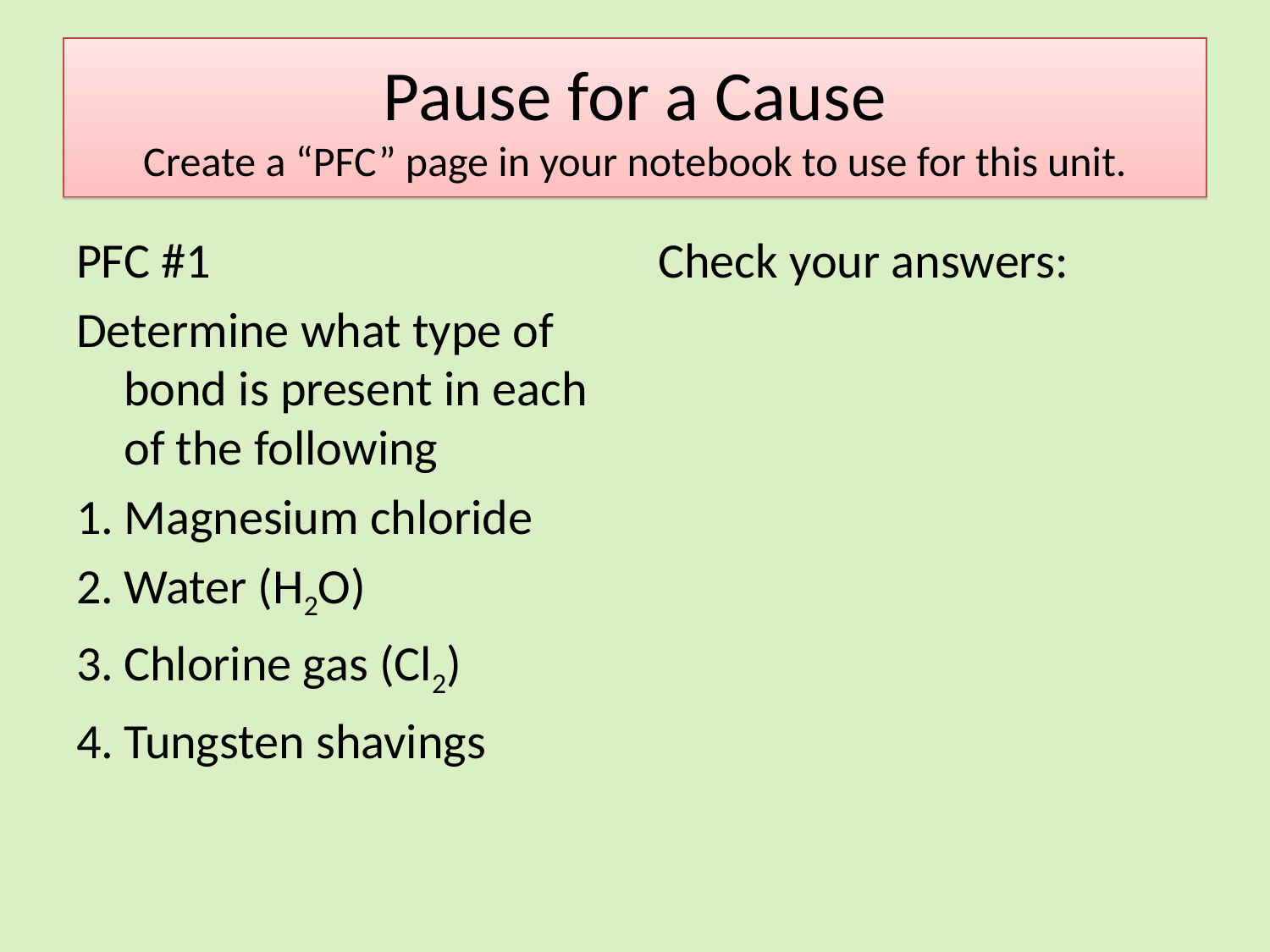

# Pause for a Cause Create a “PFC” page in your notebook to use for this unit.
PFC #1
Determine what type of bond is present in each of the following
Magnesium chloride
Water (H2O)
Chlorine gas (Cl2)
Tungsten shavings
Check your answers: